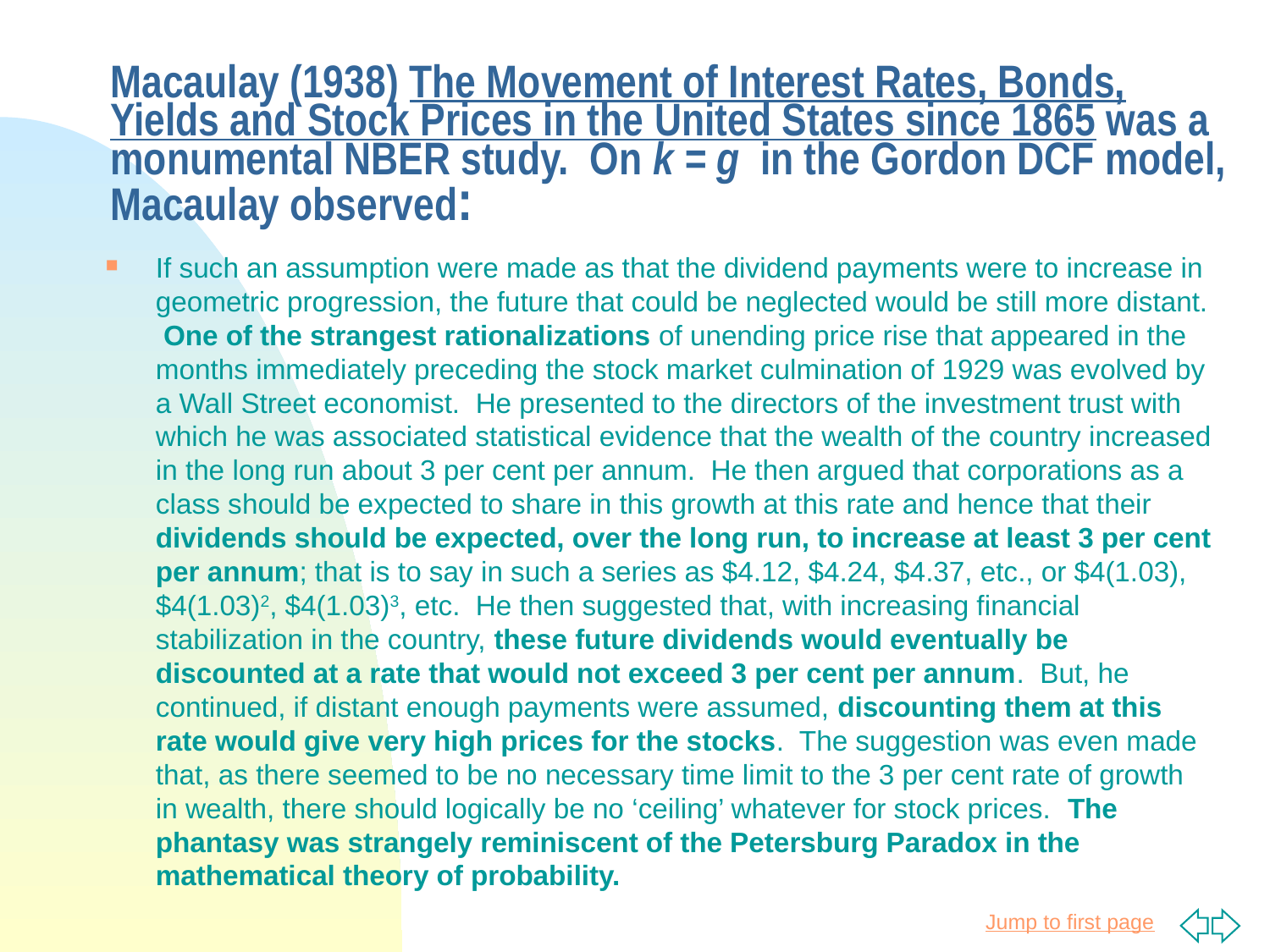

# Macaulay (1938) The Movement of Interest Rates, Bonds, Yields and Stock Prices in the United States since 1865 was a monumental NBER study.  On k = g  in the Gordon DCF model, Macaulay observed:
If such an assumption were made as that the dividend payments were to increase in geometric progression, the future that could be neglected would be still more distant.  One of the strangest rationalizations of unending price rise that appeared in the months immediately preceding the stock market culmination of 1929 was evolved by a Wall Street economist.  He presented to the directors of the investment trust with which he was associated statistical evidence that the wealth of the country increased in the long run about 3 per cent per annum.  He then argued that corporations as a class should be expected to share in this growth at this rate and hence that their dividends should be expected, over the long run, to increase at least 3 per cent per annum; that is to say in such a series as $4.12, $4.24, $4.37, etc., or $4(1.03), $4(1.03)2, $4(1.03)3, etc.  He then suggested that, with increasing financial stabilization in the country, these future dividends would eventually be discounted at a rate that would not exceed 3 per cent per annum.  But, he continued, if distant enough payments were assumed, discounting them at this rate would give very high prices for the stocks.  The suggestion was even made that, as there seemed to be no necessary time limit to the 3 per cent rate of growth in wealth, there should logically be no ‘ceiling’ whatever for stock prices.  The phantasy was strangely reminiscent of the Petersburg Paradox in the mathematical theory of probability.